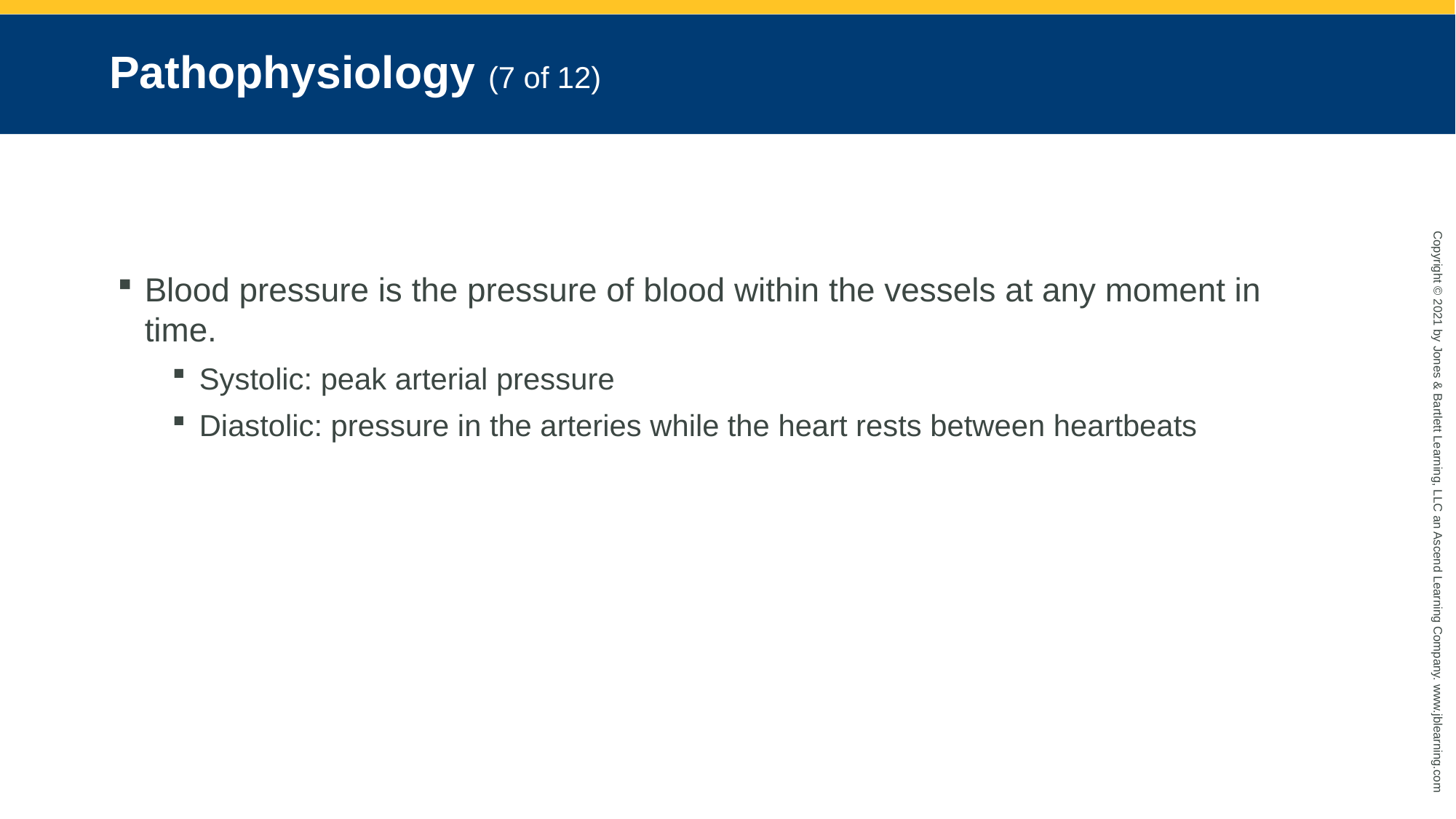

# Pathophysiology (7 of 12)
Blood pressure is the pressure of blood within the vessels at any moment in time.
Systolic: peak arterial pressure
Diastolic: pressure in the arteries while the heart rests between heartbeats